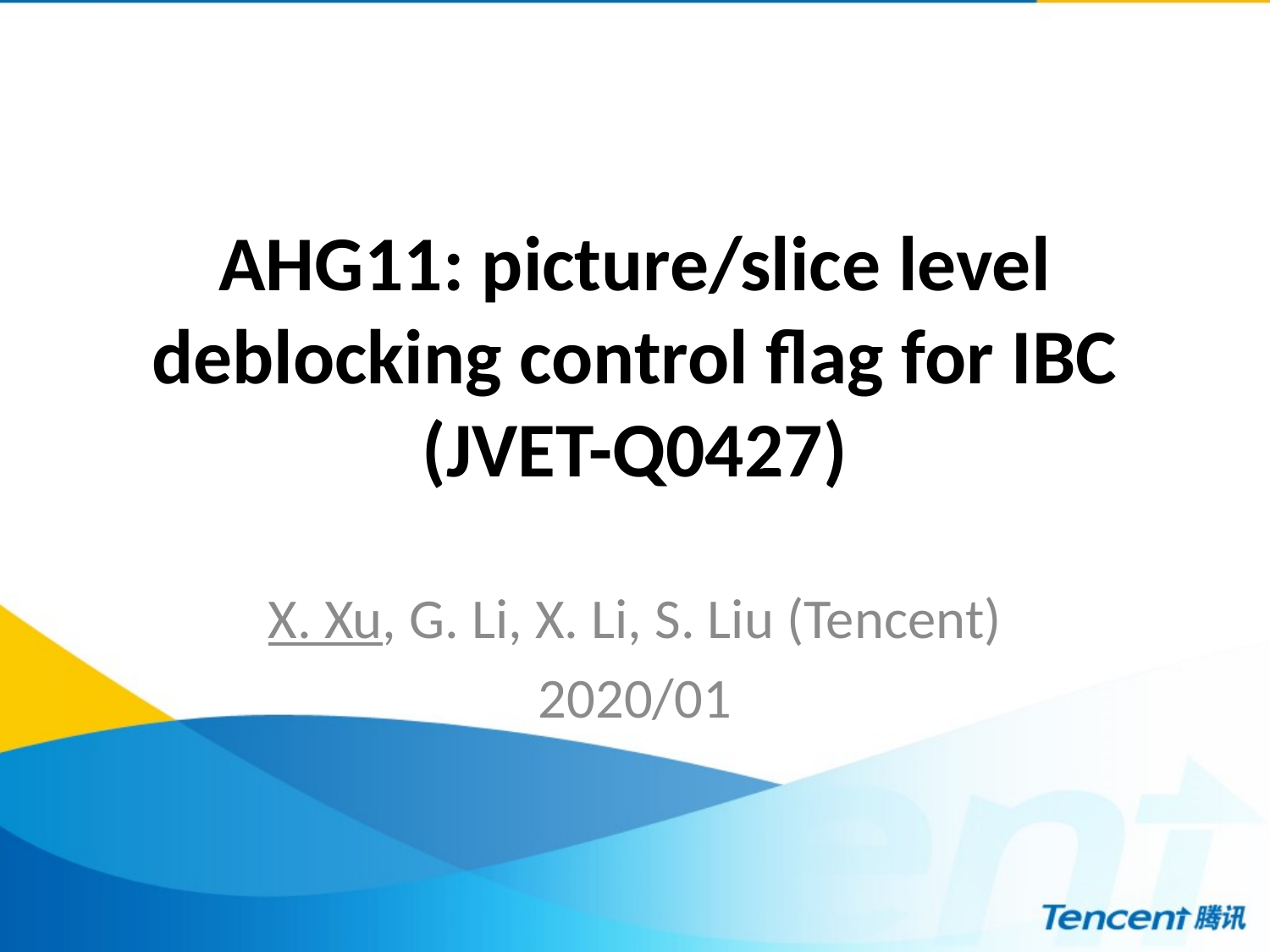

# AHG11: picture/slice level deblocking control flag for IBC (JVET-Q0427)
X. Xu, G. Li, X. Li, S. Liu (Tencent)
2020/01